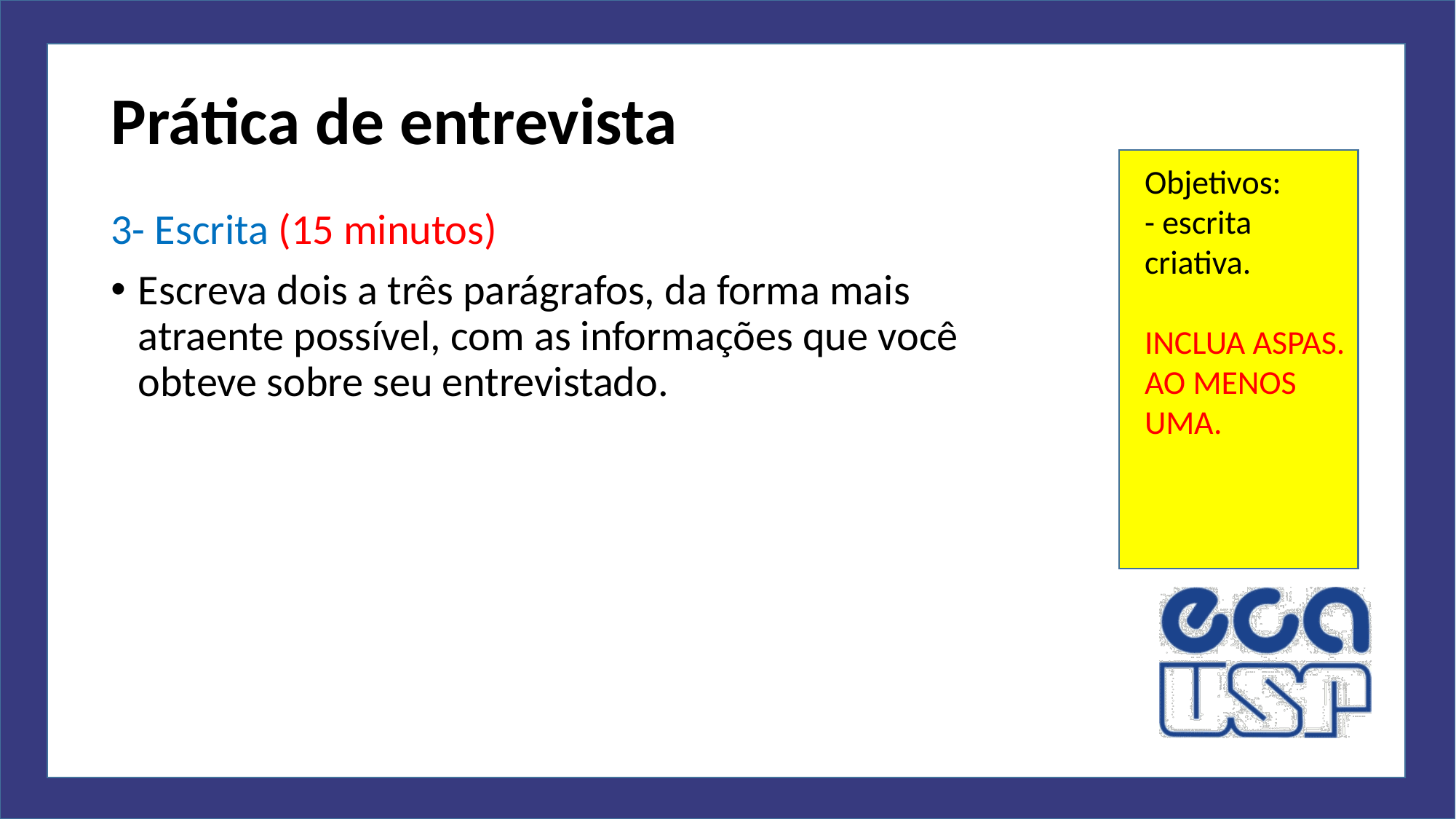

# Prática de entrevista

Objetivos:
- escrita criativa.

INCLUA ASPAS.
AO MENOS UMA.

3- Escrita (15 minutos)
Escreva dois a três parágrafos, da forma mais atraente possível, com as informações que você obteve sobre seu entrevistado.